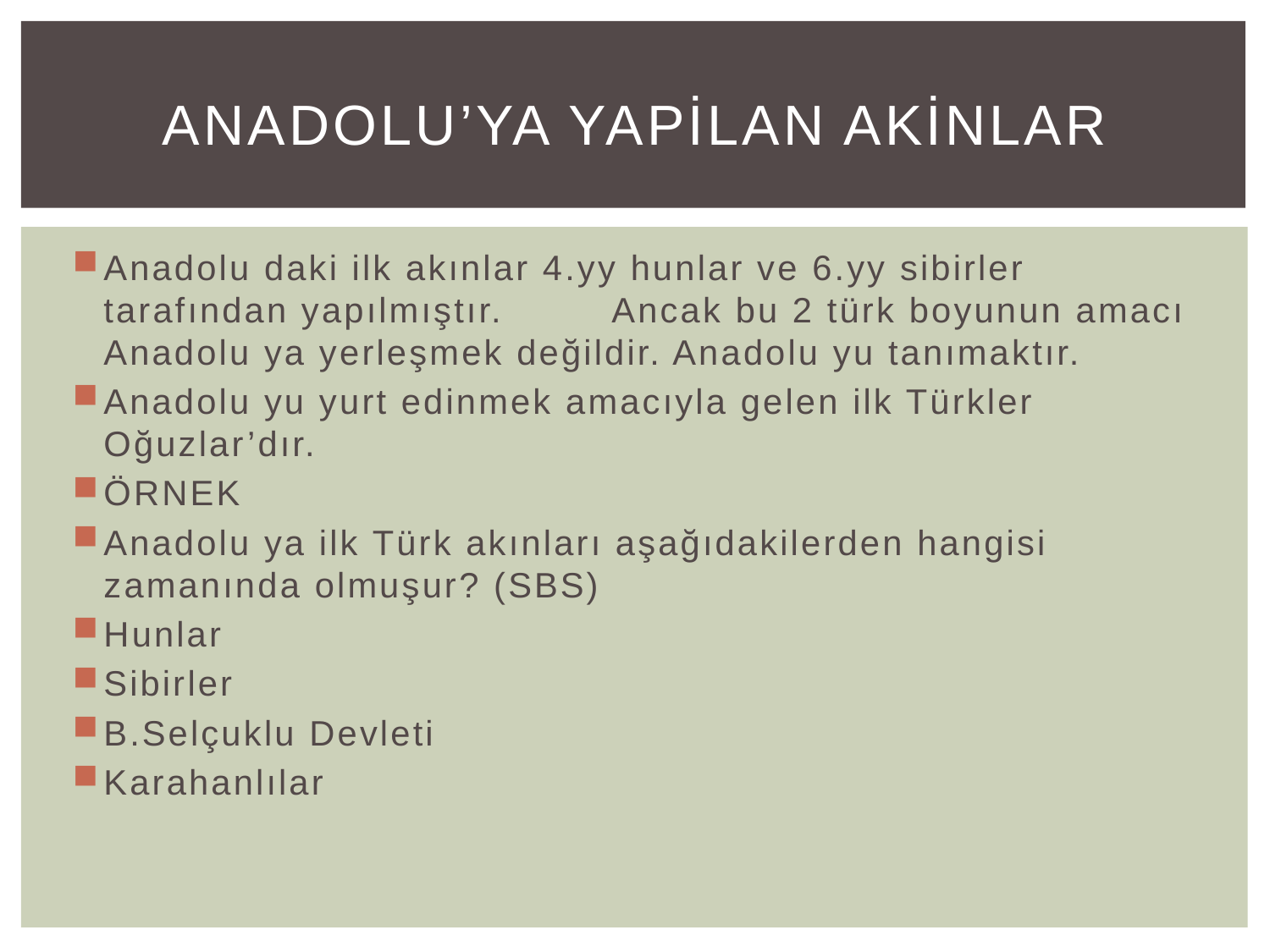

# Anadolu’ya yapilan akinlar
Anadolu daki ilk akınlar 4.yy hunlar ve 6.yy sibirler tarafından yapılmıştır. 	Ancak bu 2 türk boyunun amacı Anadolu ya yerleşmek değildir. Anadolu yu tanımaktır.
Anadolu yu yurt edinmek amacıyla gelen ilk Türkler Oğuzlar’dır.
ÖRNEK
Anadolu ya ilk Türk akınları aşağıdakilerden hangisi zamanında olmuşur? (SBS)
Hunlar
Sibirler
B.Selçuklu Devleti
Karahanlılar